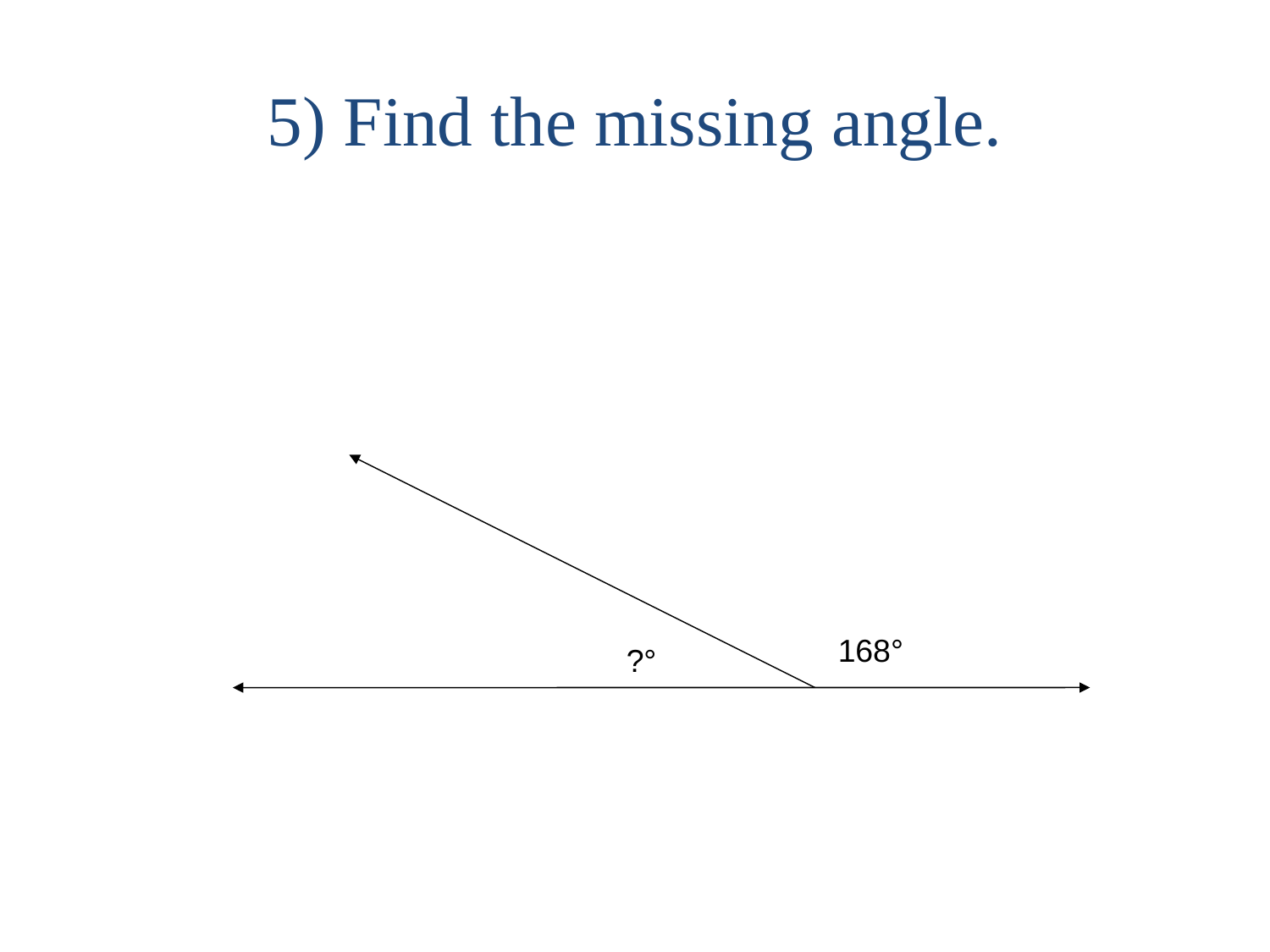

5) Find the missing angle.

168°
?°